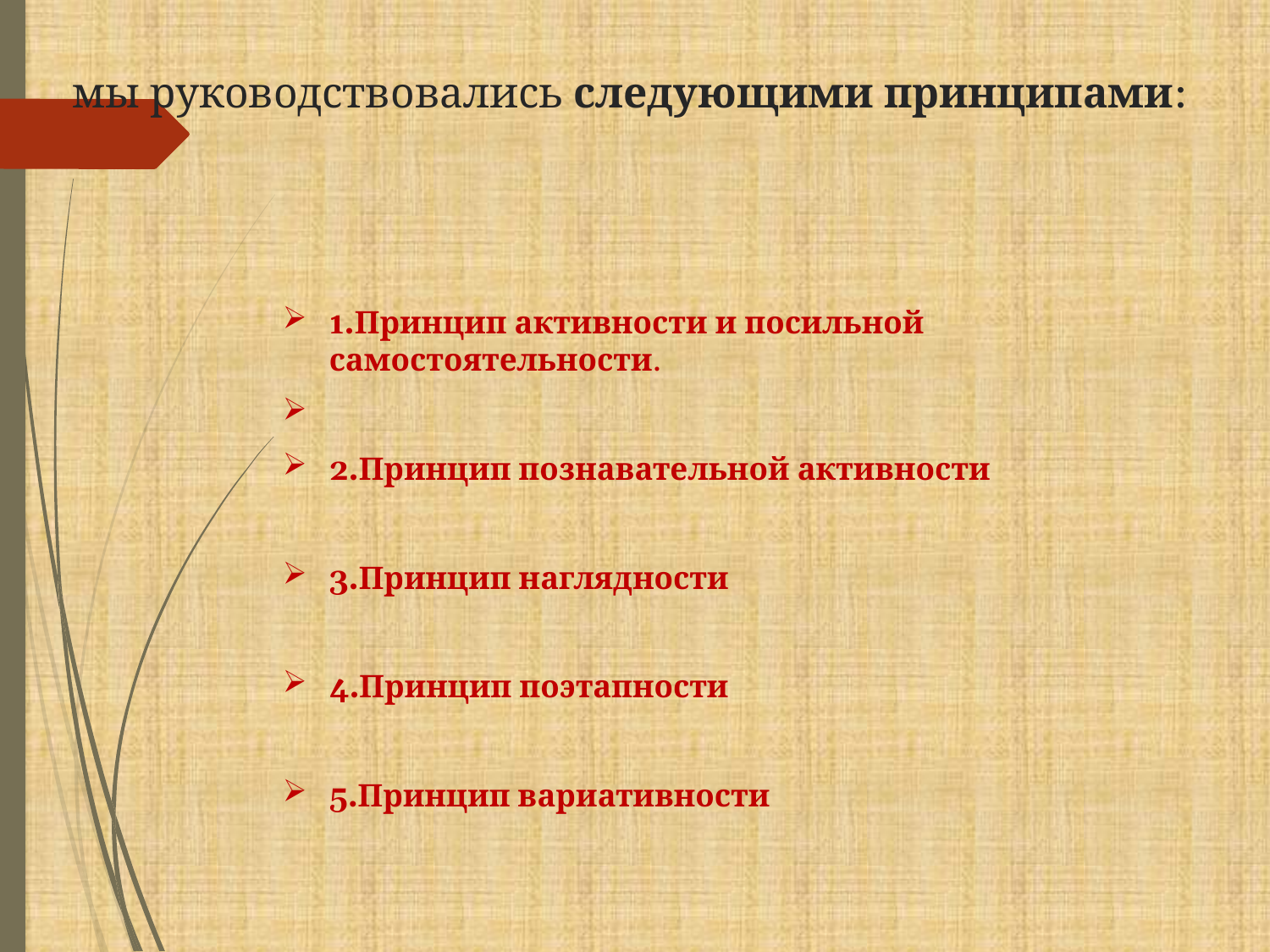

# мы руководствовались следующими принципами:
1.Принцип активности и посильной самостоятельности.

2.Принцип познавательной активности

3.Принцип наглядности

4.Принцип поэтапности

5.Принцип вариативности